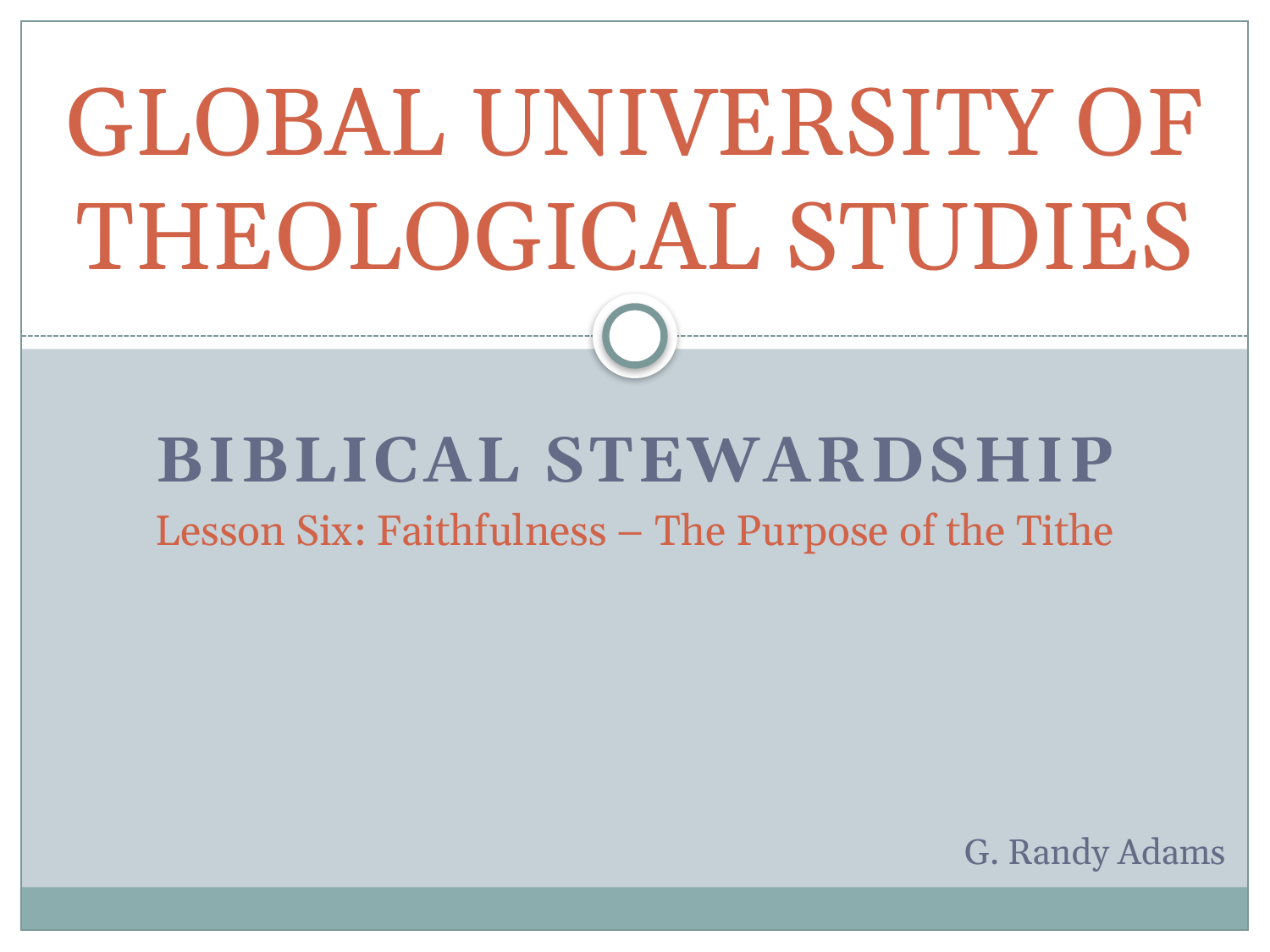

# GLOBAL UNIVERSITY OF THEOLOGICAL STUDIES
Biblical Stewardship
Lesson Six: Faithfulness – The Purpose of the Tithe
G. Randy Adams